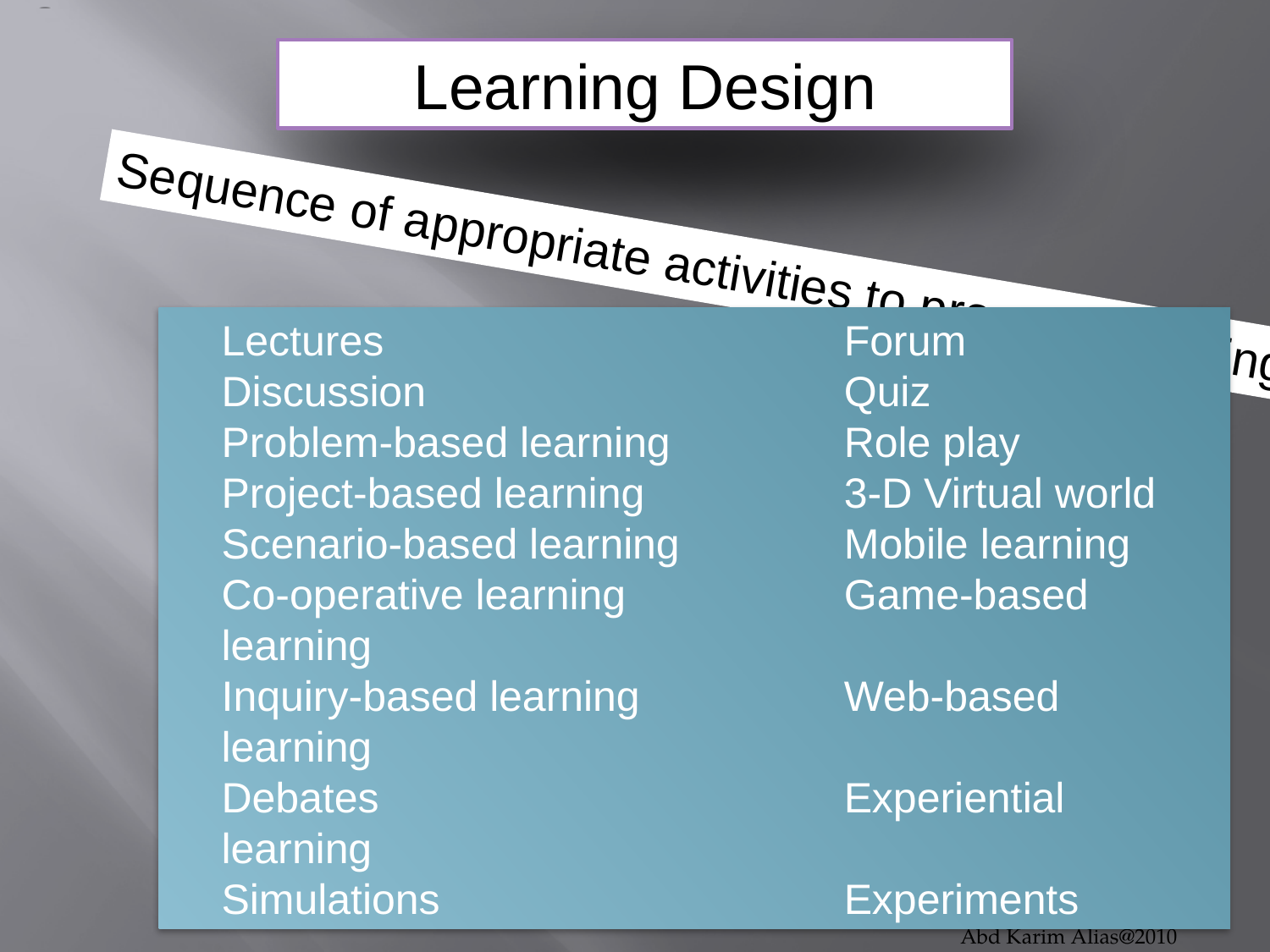

Learning Design
Sequence of appropriate activities to promote learning
Lectures	Forum
Discussion	Quiz
Problem-based learning	Role play
Project-based learning	3-D Virtual world
Scenario-based learning	Mobile learning
Co-operative learning	Game-based learning
Inquiry-based learning	Web-based learning
Debates	Experiential learning
Simulations	Experiments
Abd Karim Alias@2010